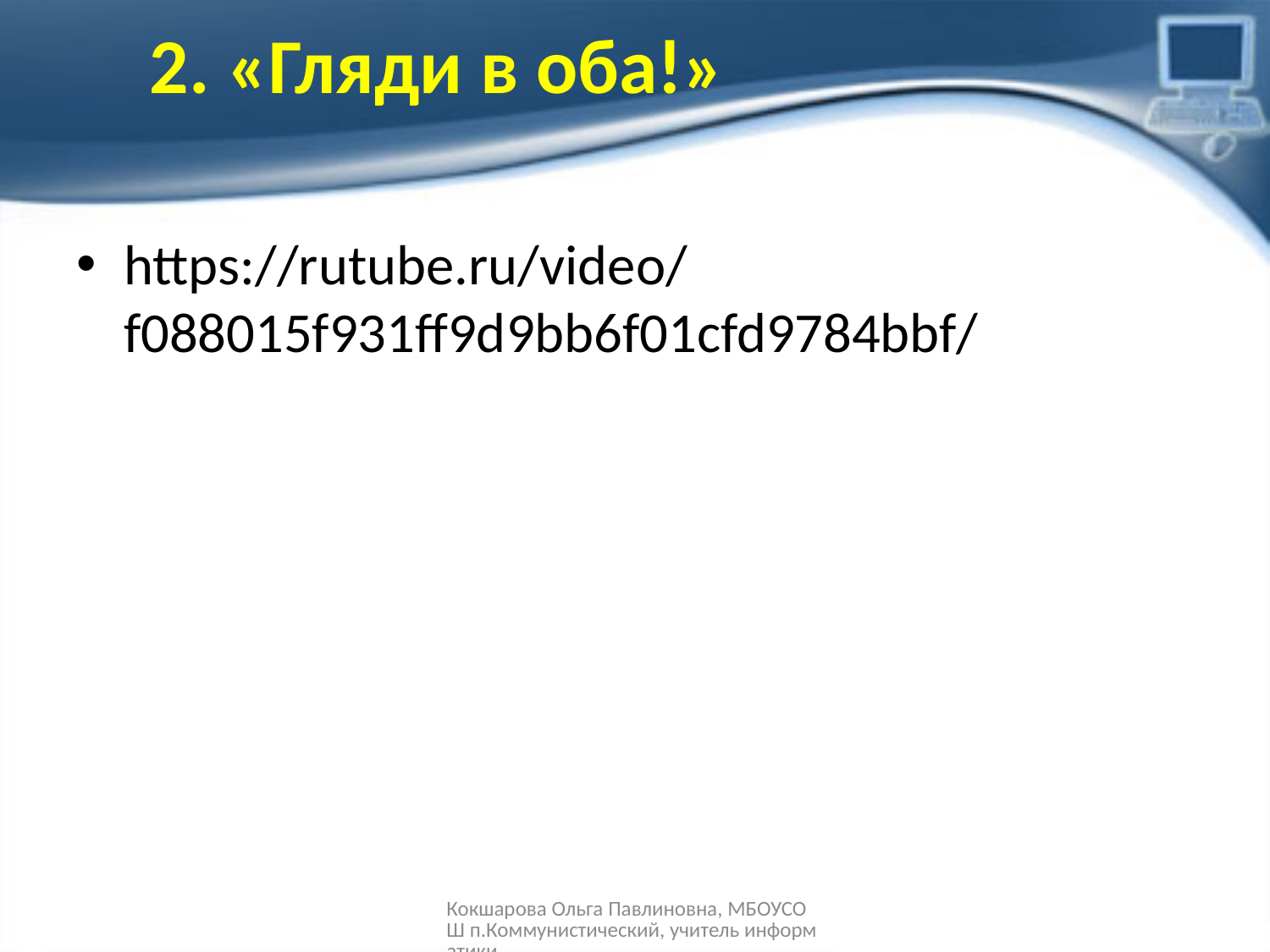

2. «Гляди в оба!»
https://rutube.ru/video/f088015f931ff9d9bb6f01cfd9784bbf/
Кокшарова Ольга Павлиновна, МБОУСОШ п.Коммунистический, учитель информатики